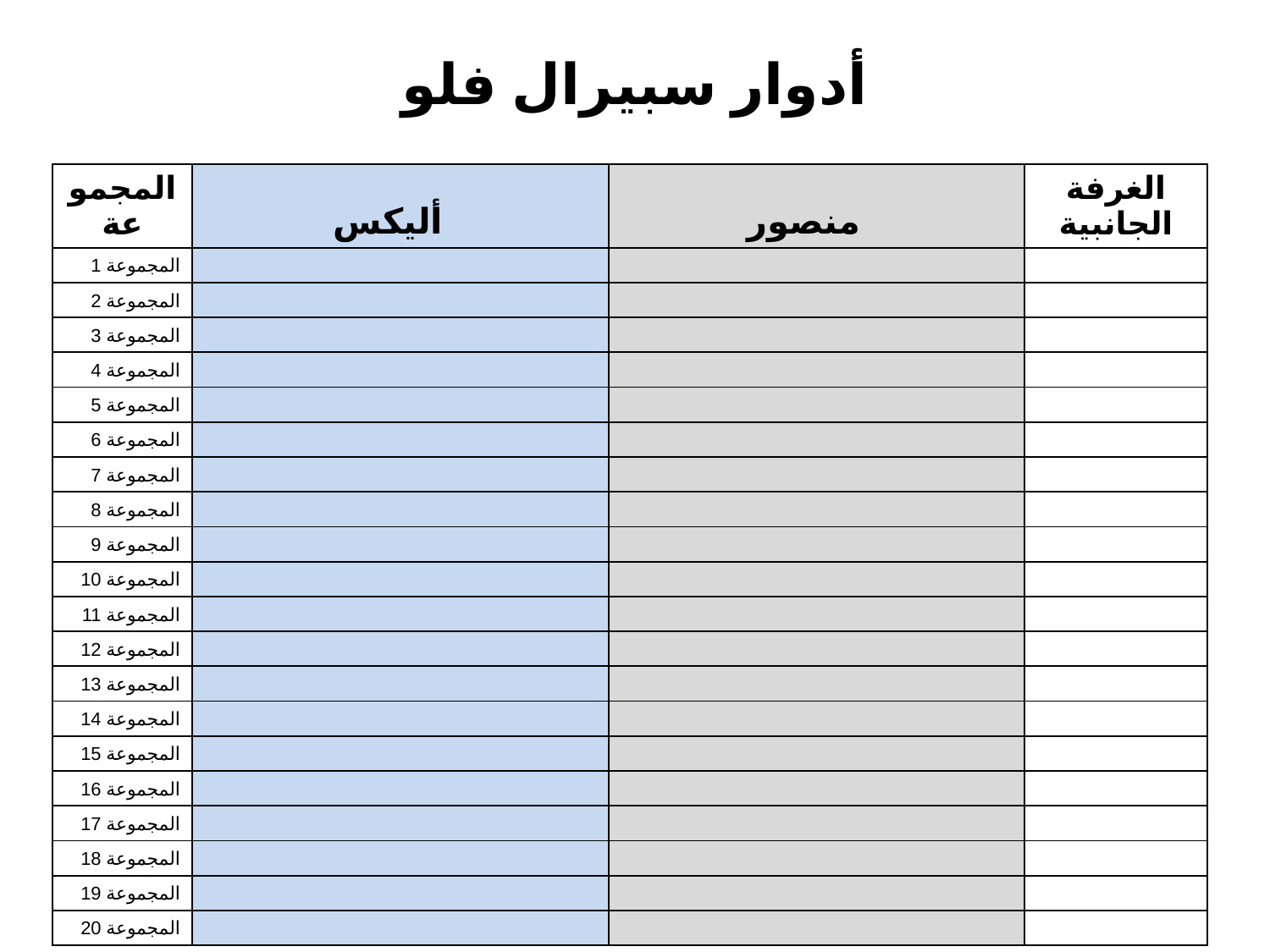

أدوار سبيرال فلو
| المجموعة | أليكس | منصور | الغرفة الجانبية |
| --- | --- | --- | --- |
| المجموعة 1 |  |  |  |
| المجموعة 2 |  |  |  |
| المجموعة 3 |  |  |  |
| المجموعة 4 |  |  |  |
| المجموعة 5 |  |  |  |
| المجموعة 6 |  |  |  |
| المجموعة 7 |  |  |  |
| المجموعة 8 |  |  |  |
| المجموعة 9 |  |  |  |
| المجموعة 10 |  |  |  |
| المجموعة 11 |  |  |  |
| المجموعة 12 |  |  |  |
| المجموعة 13 |  |  |  |
| المجموعة 14 |  |  |  |
| المجموعة 15 |  |  |  |
| المجموعة 16 |  |  |  |
| المجموعة 17 |  |  |  |
| المجموعة 18 |  |  |  |
| المجموعة 19 |  |  |  |
| المجموعة 20 |  |  |  |